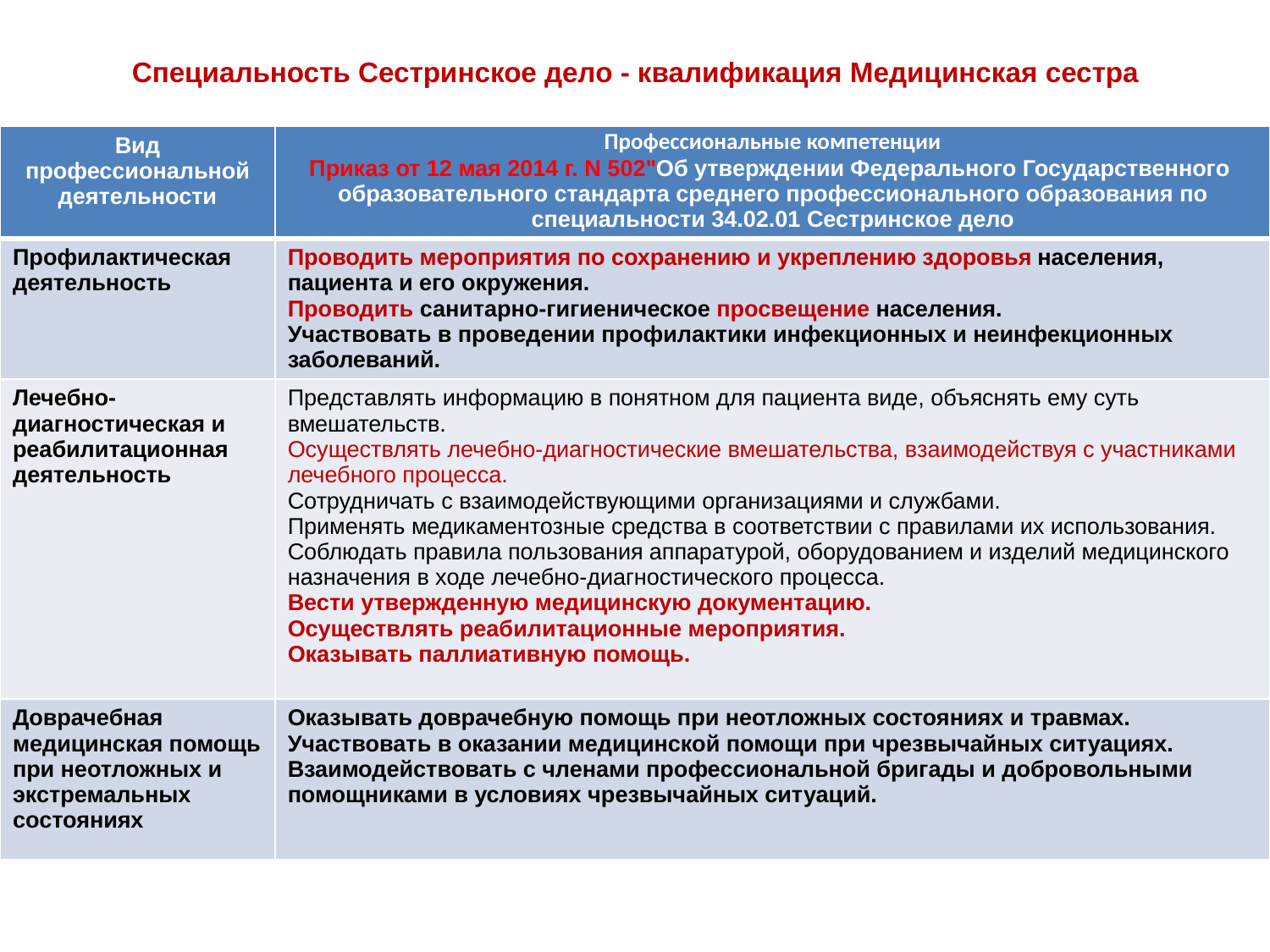

# Специальность Сестринское дело - квалификация Медицинская сестра
| Вид профессиональной деятельности | Профессиональные компетенции Приказ от 12 мая 2014 г. N 502"Об утверждении Федерального Государственного образовательного стандарта среднего профессионального образования по специальности 34.02.01 Сестринское дело |
| --- | --- |
| Профилактическая деятельность | Проводить мероприятия по сохранению и укреплению здоровья населения, пациента и его окружения. Проводить санитарно-гигиеническое просвещение населения. Участвовать в проведении профилактики инфекционных и неинфекционных заболеваний. |
| Лечебно-диагностическая и реабилитационная деятельность | Представлять информацию в понятном для пациента виде, объяснять ему суть вмешательств. Осуществлять лечебно-диагностические вмешательства, взаимодействуя с участниками лечебного процесса. Сотрудничать с взаимодействующими организациями и службами. Применять медикаментозные средства в соответствии с правилами их использования. Соблюдать правила пользования аппаратурой, оборудованием и изделий медицинского назначения в ходе лечебно-диагностического процесса. Вести утвержденную медицинскую документацию. Осуществлять реабилитационные мероприятия. Оказывать паллиативную помощь. |
| Доврачебная медицинская помощь при неотложных и экстремальных состояниях | Оказывать доврачебную помощь при неотложных состояниях и травмах. Участвовать в оказании медицинской помощи при чрезвычайных ситуациях. Взаимодействовать с членами профессиональной бригады и добровольными помощниками в условиях чрезвычайных ситуаций. |